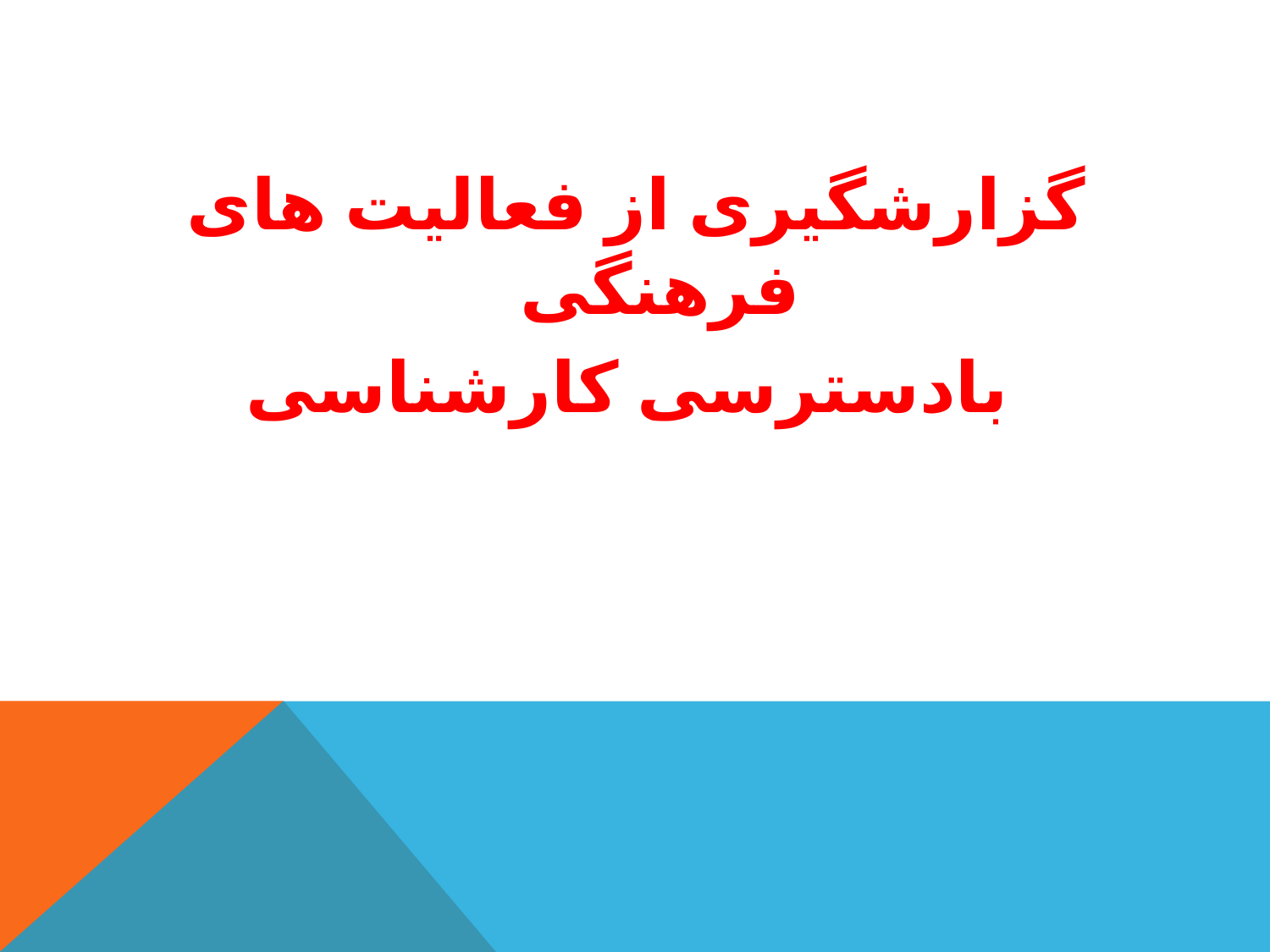

#
گزارشگیری از فعالیت های فرهنگی
بادسترسی کارشناسی